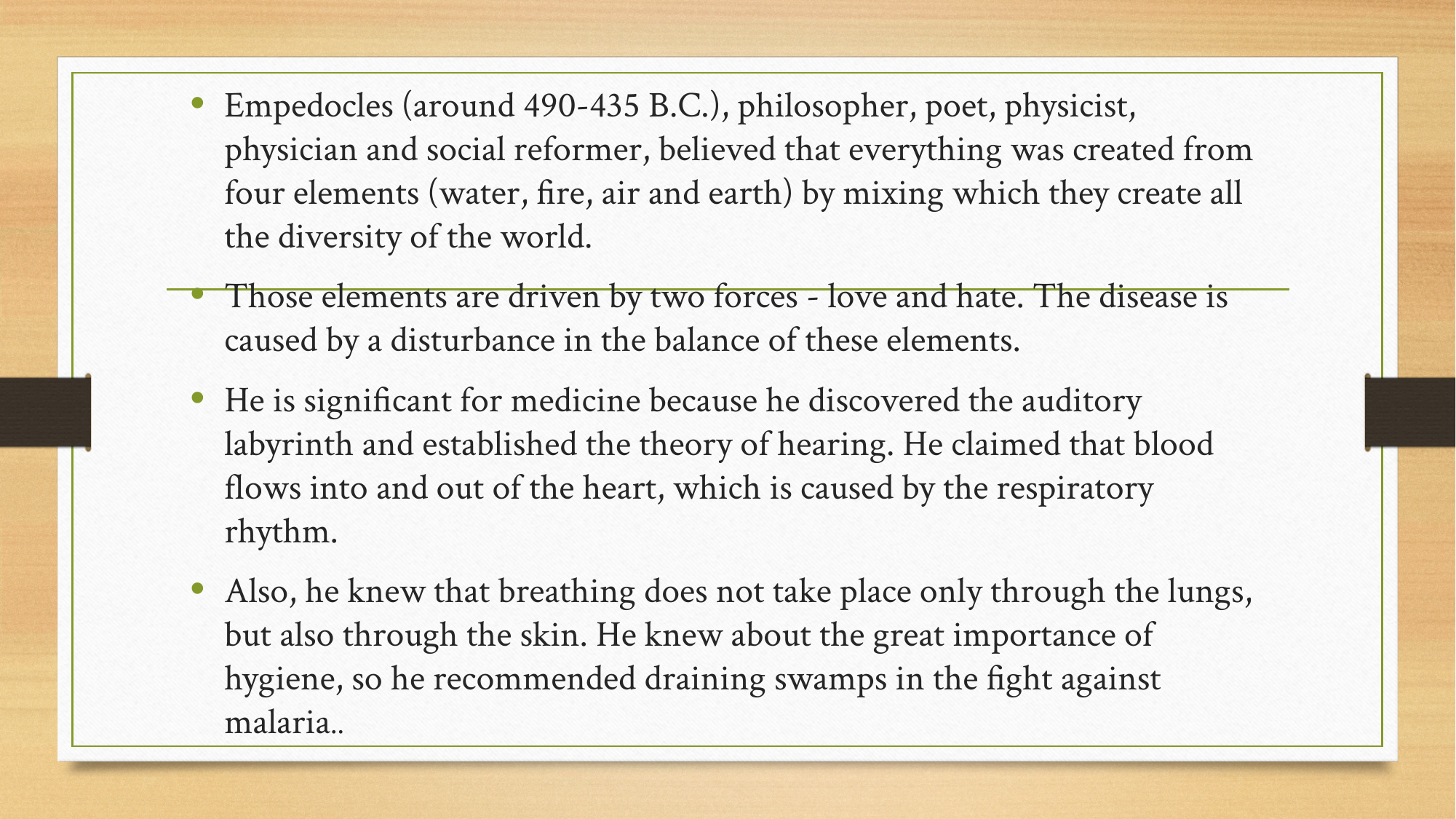

Empedocles (around 490-435 B.C.), philosopher, poet, physicist, physician and social reformer, believed that everything was created from four elements (water, fire, air and earth) by mixing which they create all the diversity of the world.
Those elements are driven by two forces - love and hate. The disease is caused by a disturbance in the balance of these elements.
He is significant for medicine because he discovered the auditory labyrinth and established the theory of hearing. He claimed that blood flows into and out of the heart, which is caused by the respiratory rhythm.
Also, he knew that breathing does not take place only through the lungs, but also through the skin. He knew about the great importance of hygiene, so he recommended draining swamps in the fight against malaria..